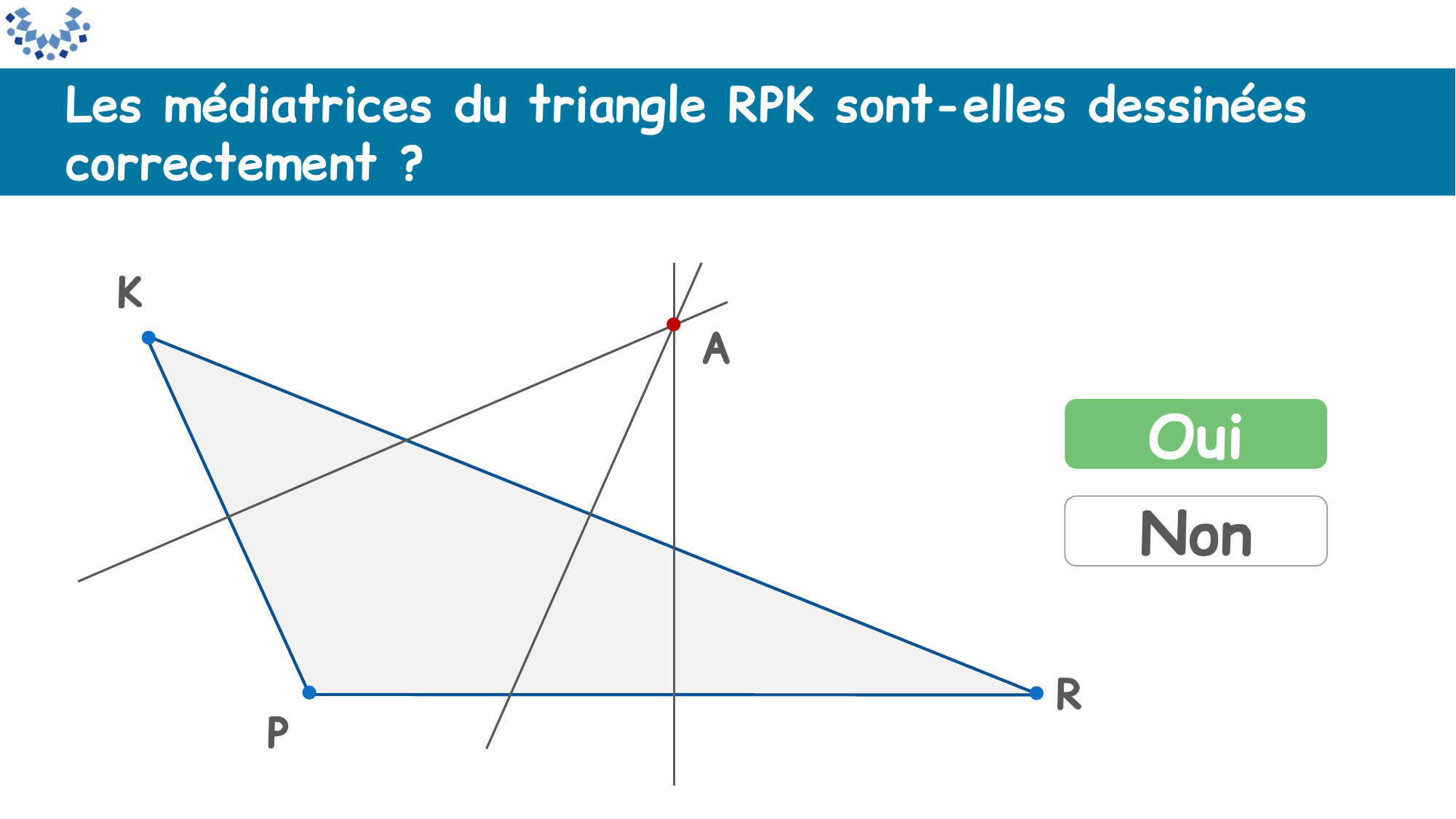

Les médiatrices du triangle RPK sont-elles dessinées correctement ?
K
A

Oui
Non
R

P